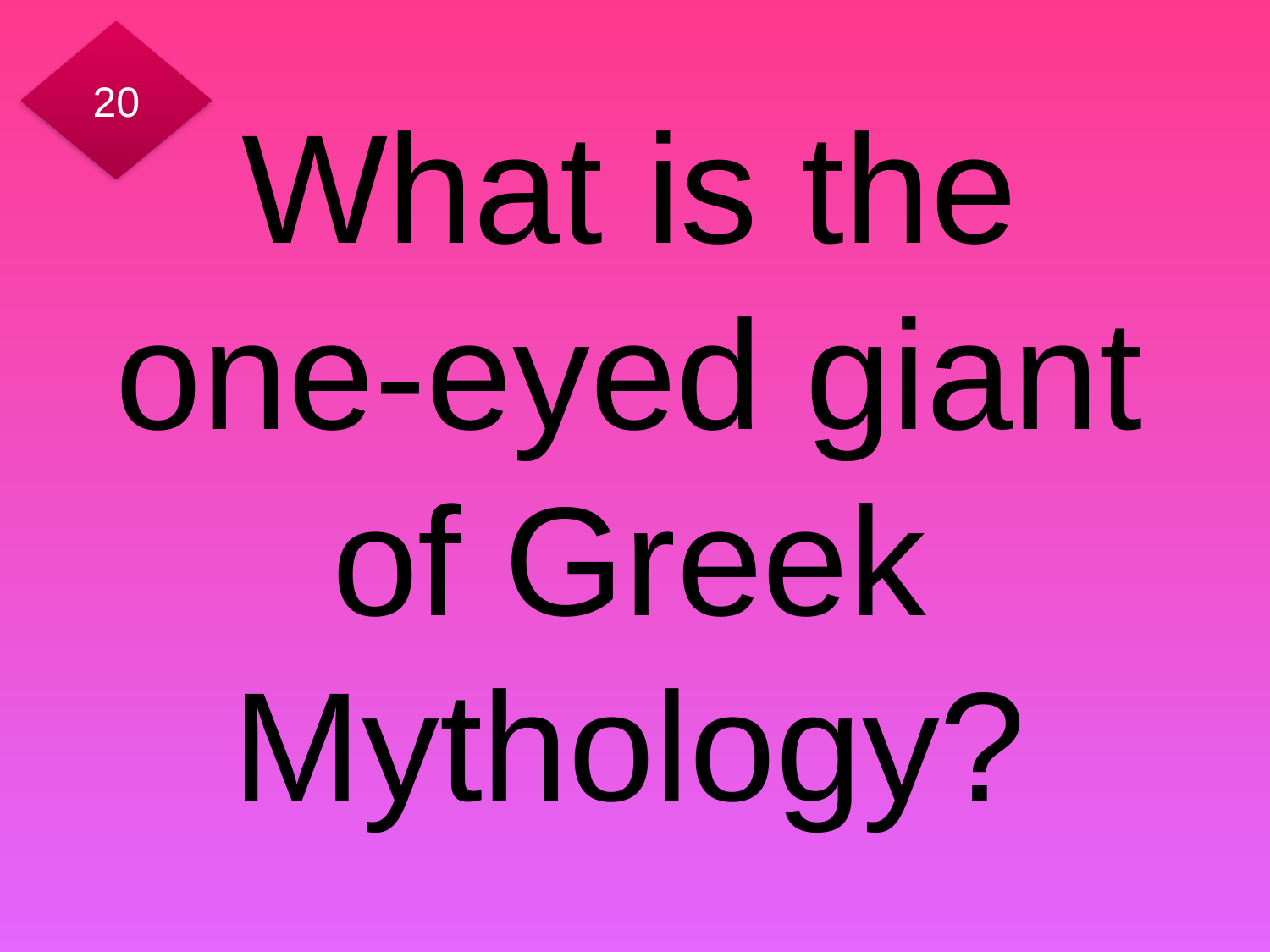

20
# What is the one-eyed giant of Greek Mythology?